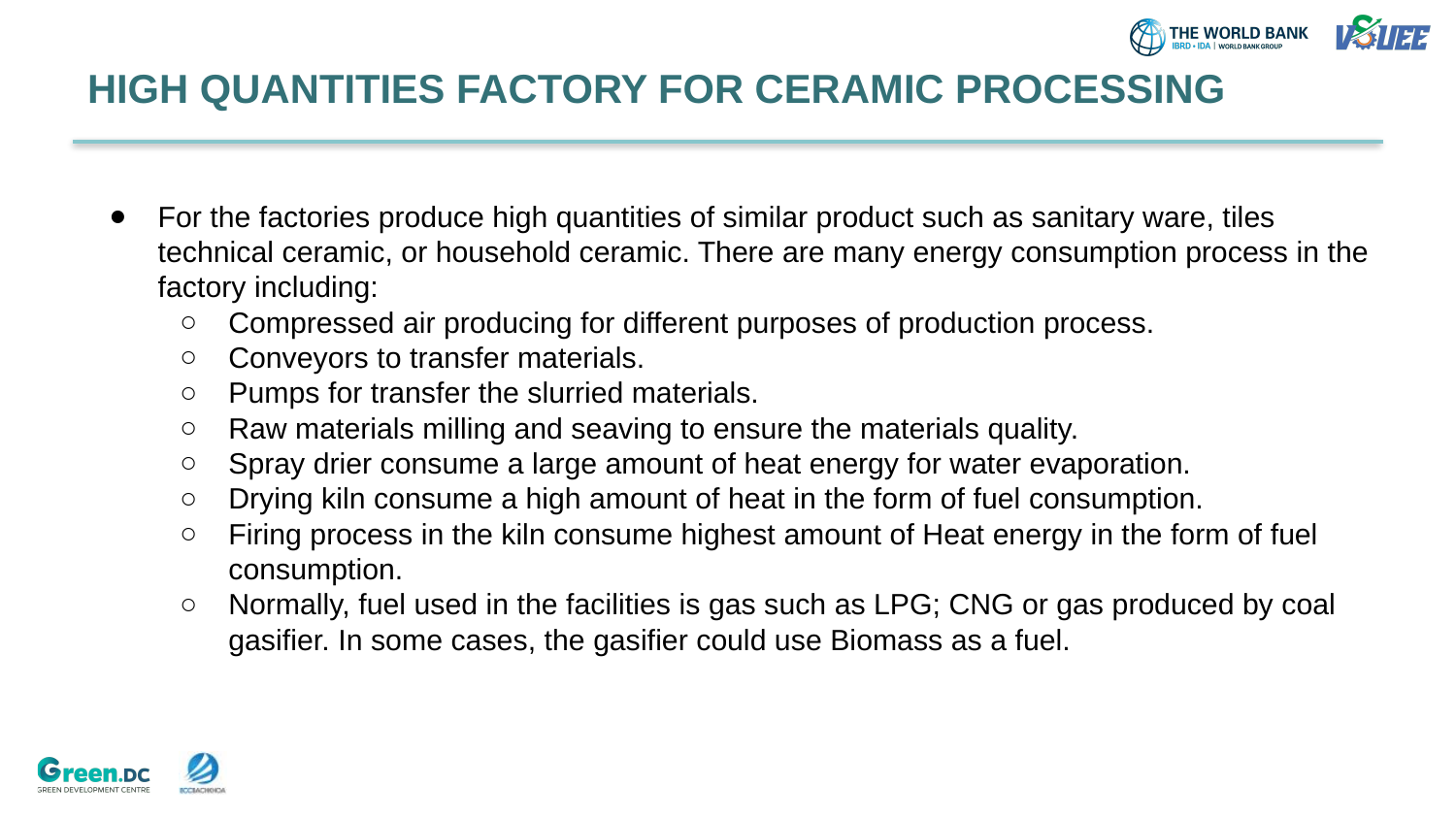

# HIGH QUANTITIES FACTORY FOR CERAMIC PROCESSING
For the factories produce high quantities of similar product such as sanitary ware, tiles technical ceramic, or household ceramic. There are many energy consumption process in the factory including:
Compressed air producing for different purposes of production process.
Conveyors to transfer materials.
Pumps for transfer the slurried materials.
Raw materials milling and seaving to ensure the materials quality.
Spray drier consume a large amount of heat energy for water evaporation.
Drying kiln consume a high amount of heat in the form of fuel consumption.
Firing process in the kiln consume highest amount of Heat energy in the form of fuel consumption.
Normally, fuel used in the facilities is gas such as LPG; CNG or gas produced by coal gasifier. In some cases, the gasifier could use Biomass as a fuel.